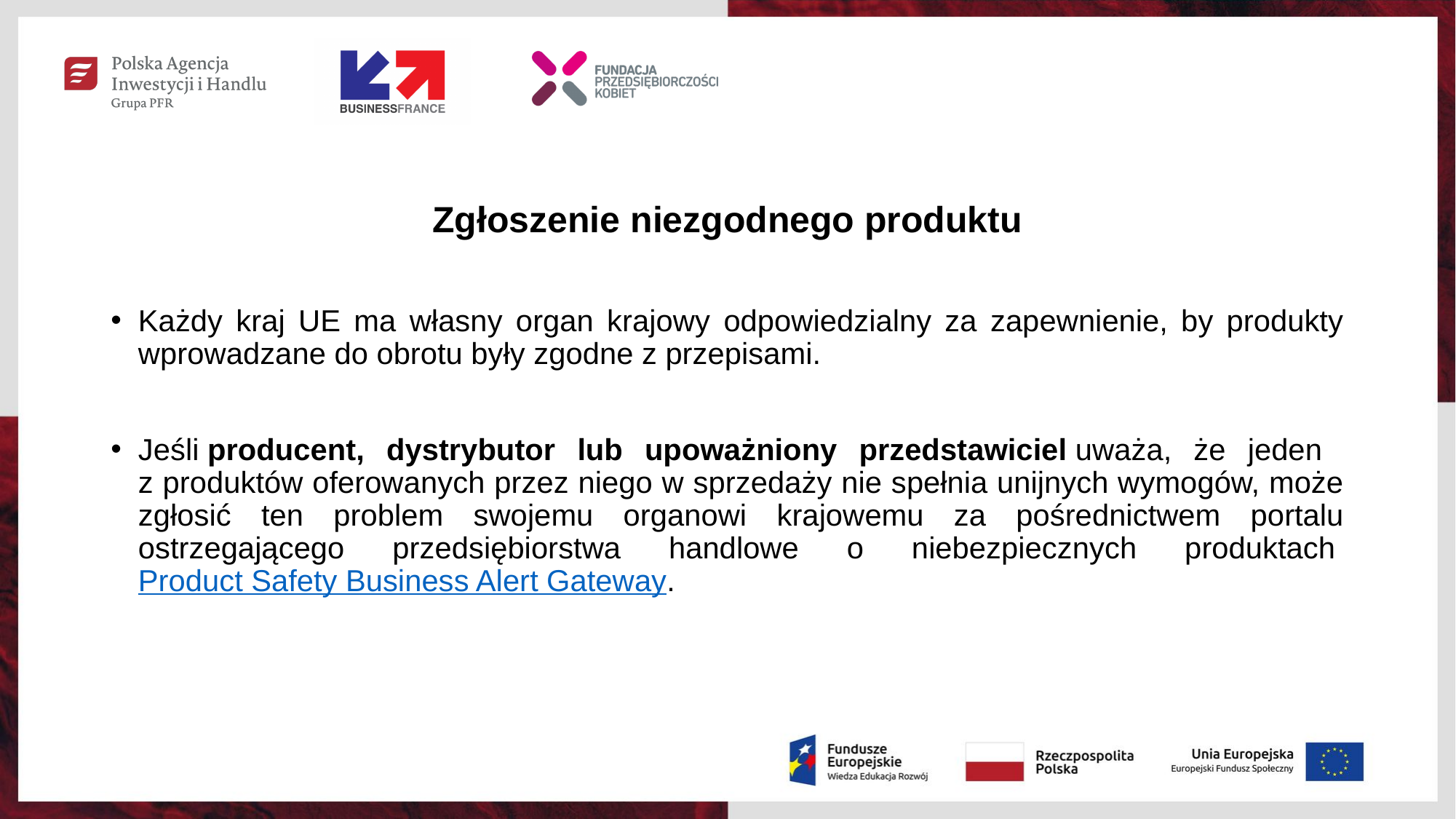

# Zgłoszenie niezgodnego produktu
Każdy kraj UE ma własny organ krajowy odpowiedzialny za zapewnienie, by produkty wprowadzane do obrotu były zgodne z przepisami.

Jeśli producent, dystrybutor lub upoważniony przedstawiciel uważa, że jeden
z produktów oferowanych przez niego w sprzedaży nie spełnia unijnych wymogów, może zgłosić ten problem swojemu organowi krajowemu za pośrednictwem portalu ostrzegającego przedsiębiorstwa handlowe o niebezpiecznych produktach Product Safety Business Alert Gateway.